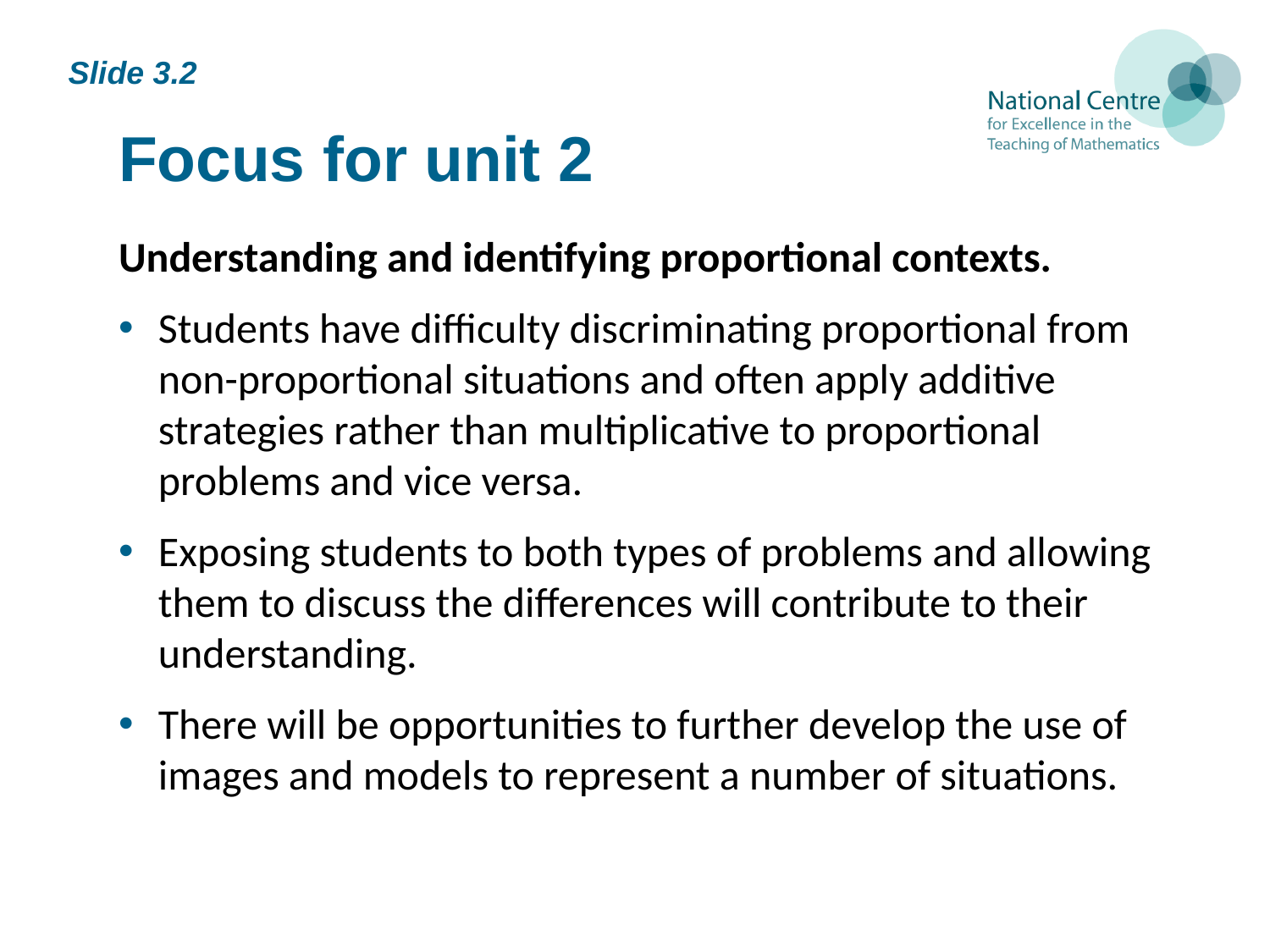

# Focus for unit 2
Slide 3.2
Understanding and identifying proportional contexts.
Students have difficulty discriminating proportional from non-proportional situations and often apply additive  strategies rather than multiplicative to proportional problems and vice versa.
Exposing students to both types of problems and allowing them to discuss the differences will contribute to their understanding.
There will be opportunities to further develop the use of  images and models to represent a number of situations.